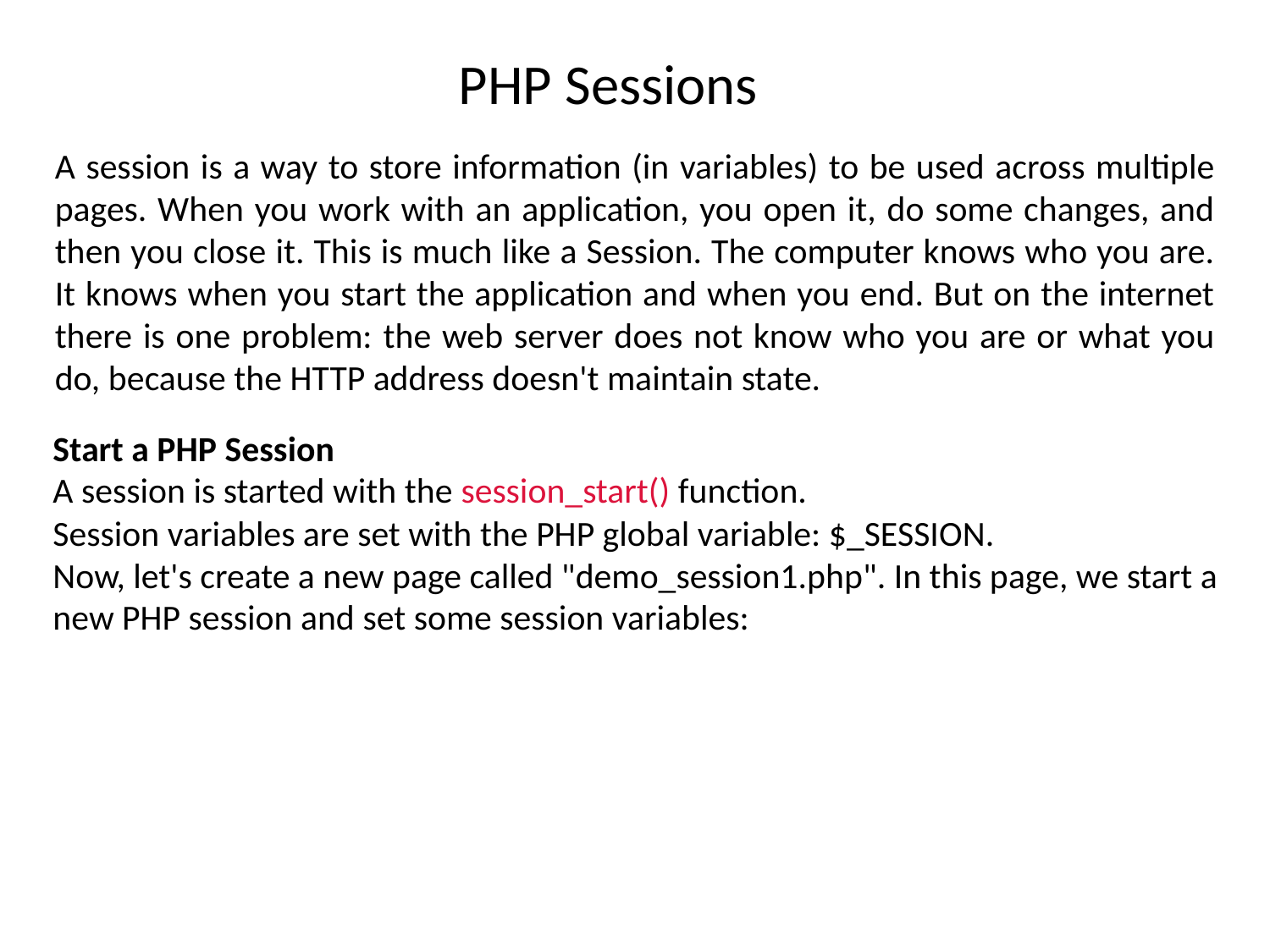

PHP Sessions
A session is a way to store information (in variables) to be used across multiple pages. When you work with an application, you open it, do some changes, and then you close it. This is much like a Session. The computer knows who you are. It knows when you start the application and when you end. But on the internet there is one problem: the web server does not know who you are or what you do, because the HTTP address doesn't maintain state.
Start a PHP Session
A session is started with the session_start() function.
Session variables are set with the PHP global variable: $_SESSION.
Now, let's create a new page called "demo_session1.php". In this page, we start a new PHP session and set some session variables: